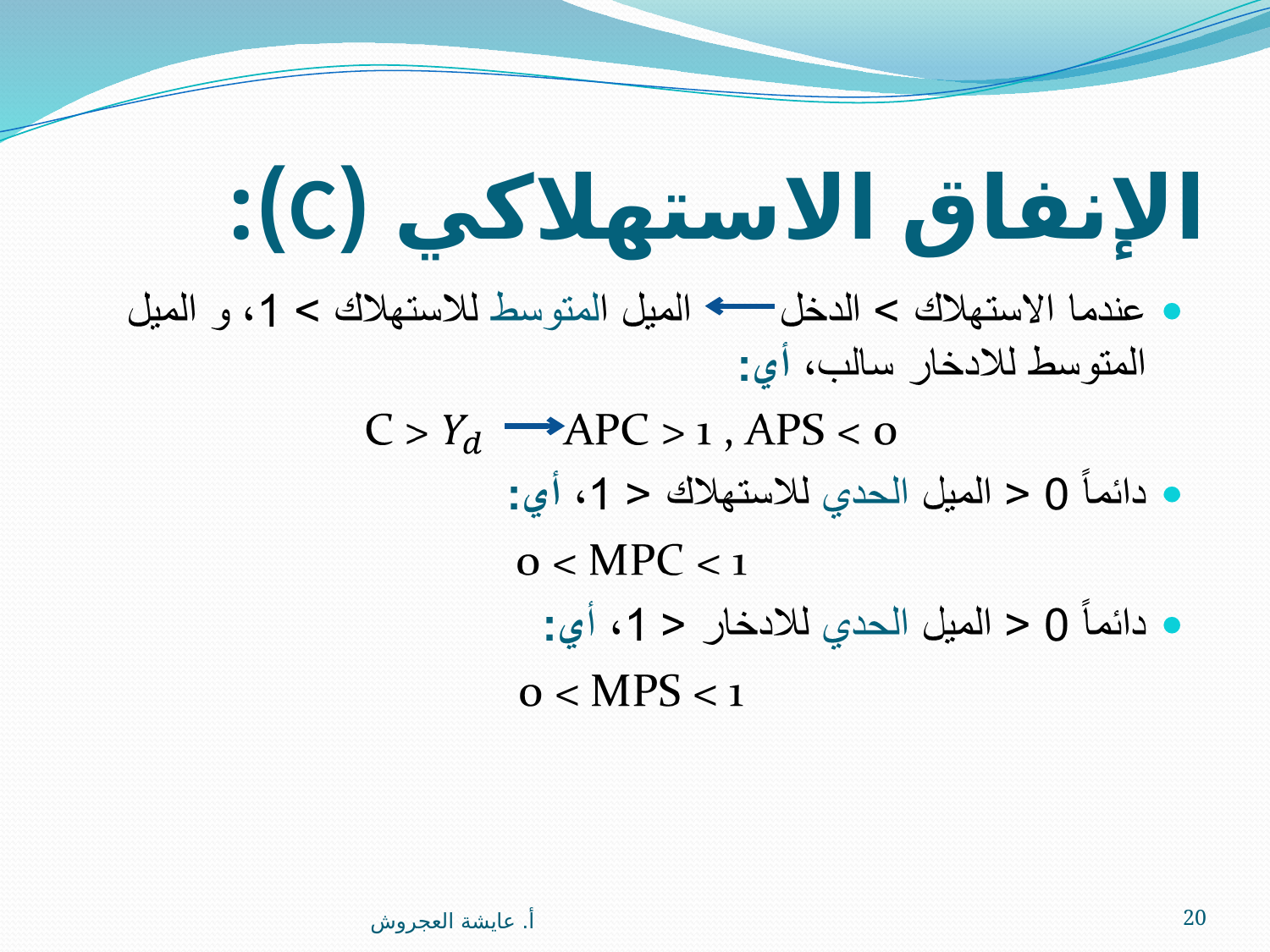

# الإنفاق الاستهلاكي (C):

أ. عايشة العجروش
20